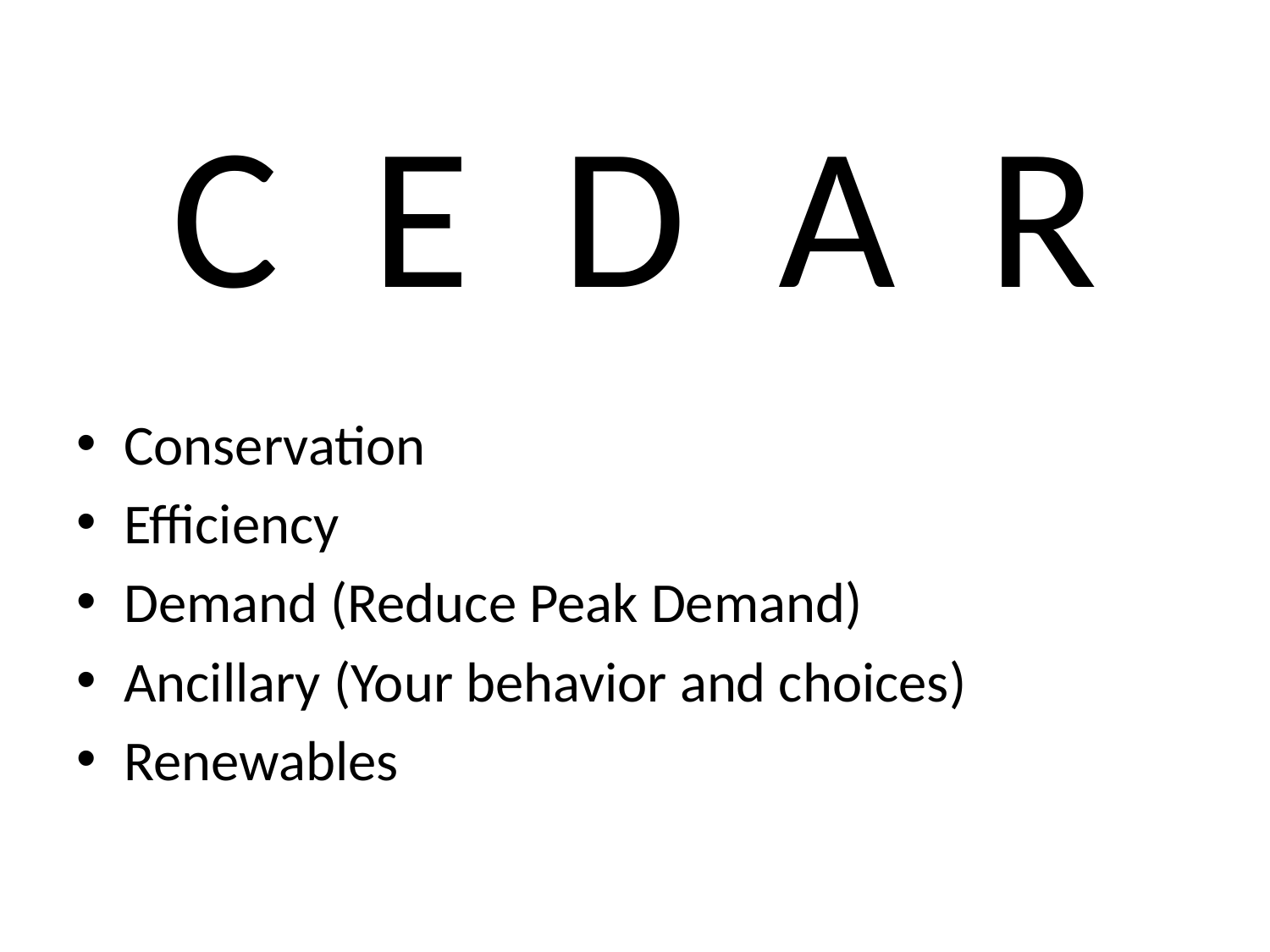

# C  E  D  A  R
Conservation
Efficiency
Demand (Reduce Peak Demand)
Ancillary (Your behavior and choices)
Renewables